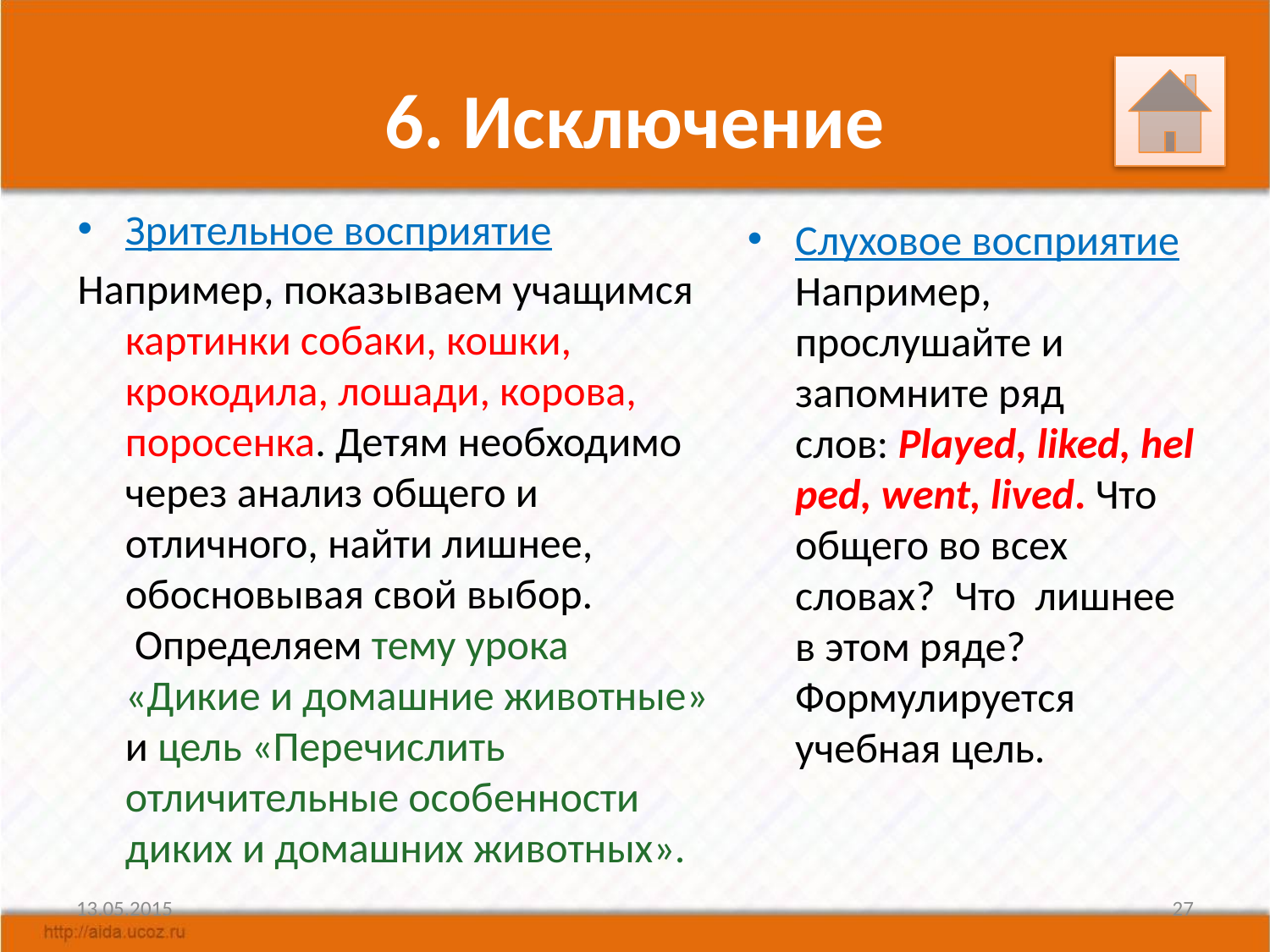

# 6. Исключение

Зрительное восприятие
Например, показываем учащимся картинки собаки, кошки, крокодила, лошади, корова, поросенка. Детям необходимо через анализ общего и отличного, найти лишнее, обосновывая свой выбор.  Определяем тему урока «Дикие и домашние животные» и цель «Перечислить отличительные особенности диких и домашних животных».

Слуховое восприятие Например, прослушайте и запомните ряд слов: Played, liked, helped, went, lived. Что общего во всех словах?  Что  лишнее в этом ряде? Формулируется учебная цель.

13.05.2015
27